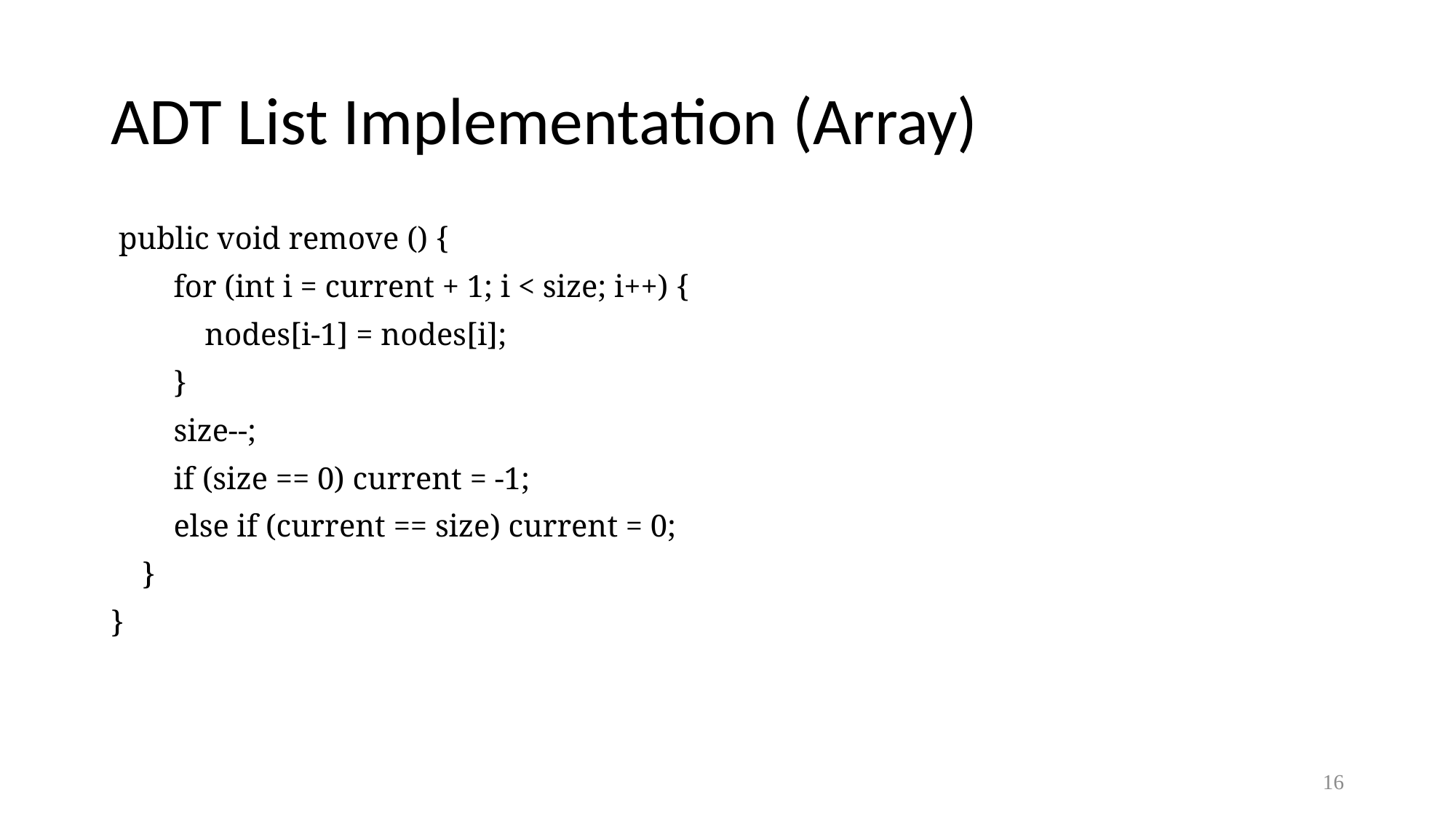

# ADT List Implementation (Array)
 public void remove () {
        for (int i = current + 1; i < size; i++) {
            nodes[i-1] = nodes[i];
        }
        size--;
        if (size == 0) current = -1;
        else if (current == size) current = 0;
    }
}
16